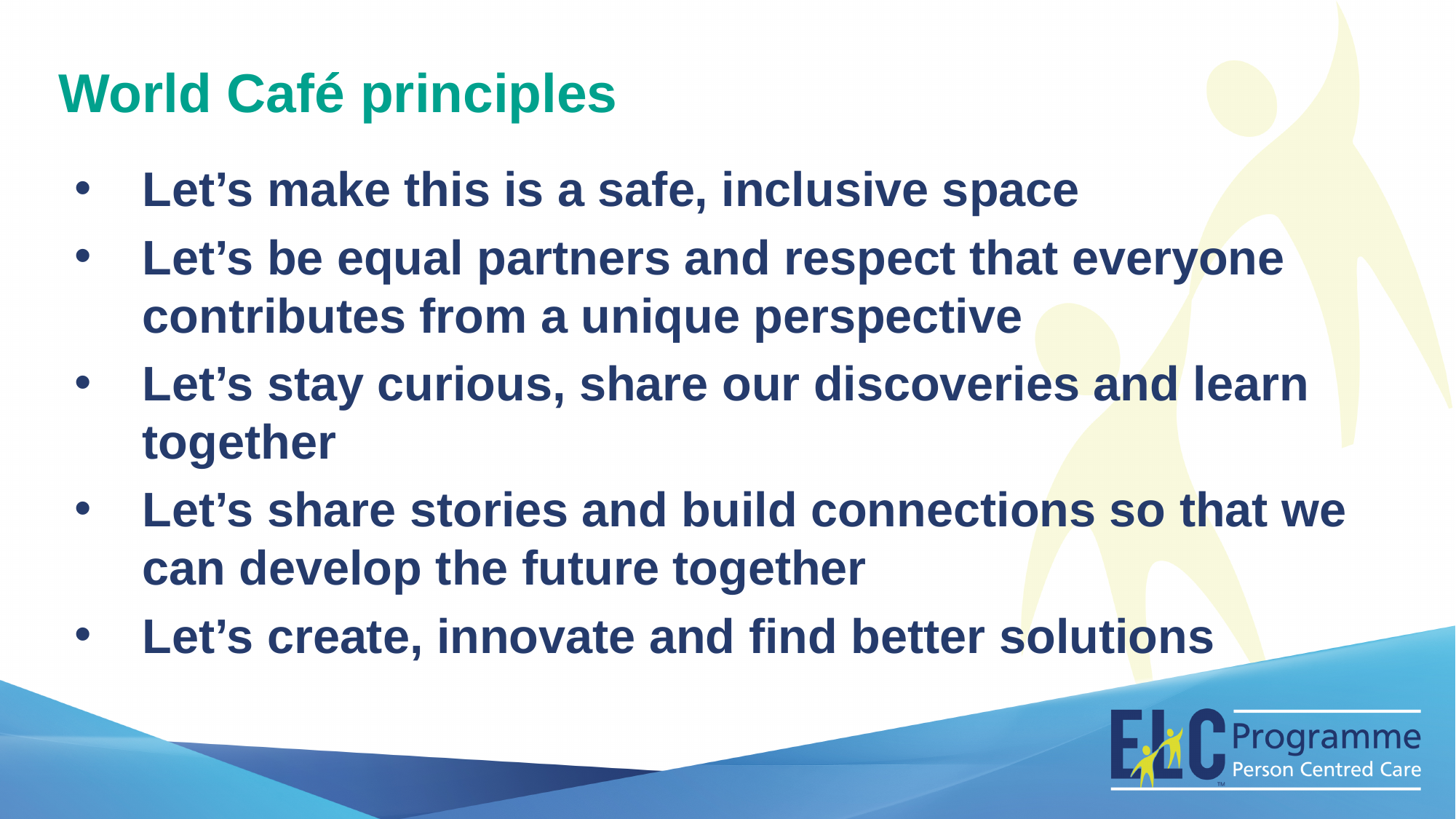

World Café principles
Let’s make this is a safe, inclusive space
Let’s be equal partners and respect that everyone contributes from a unique perspective
Let’s stay curious, share our discoveries and learn together
Let’s share stories and build connections so that we can develop the future together
Let’s create, innovate and find better solutions